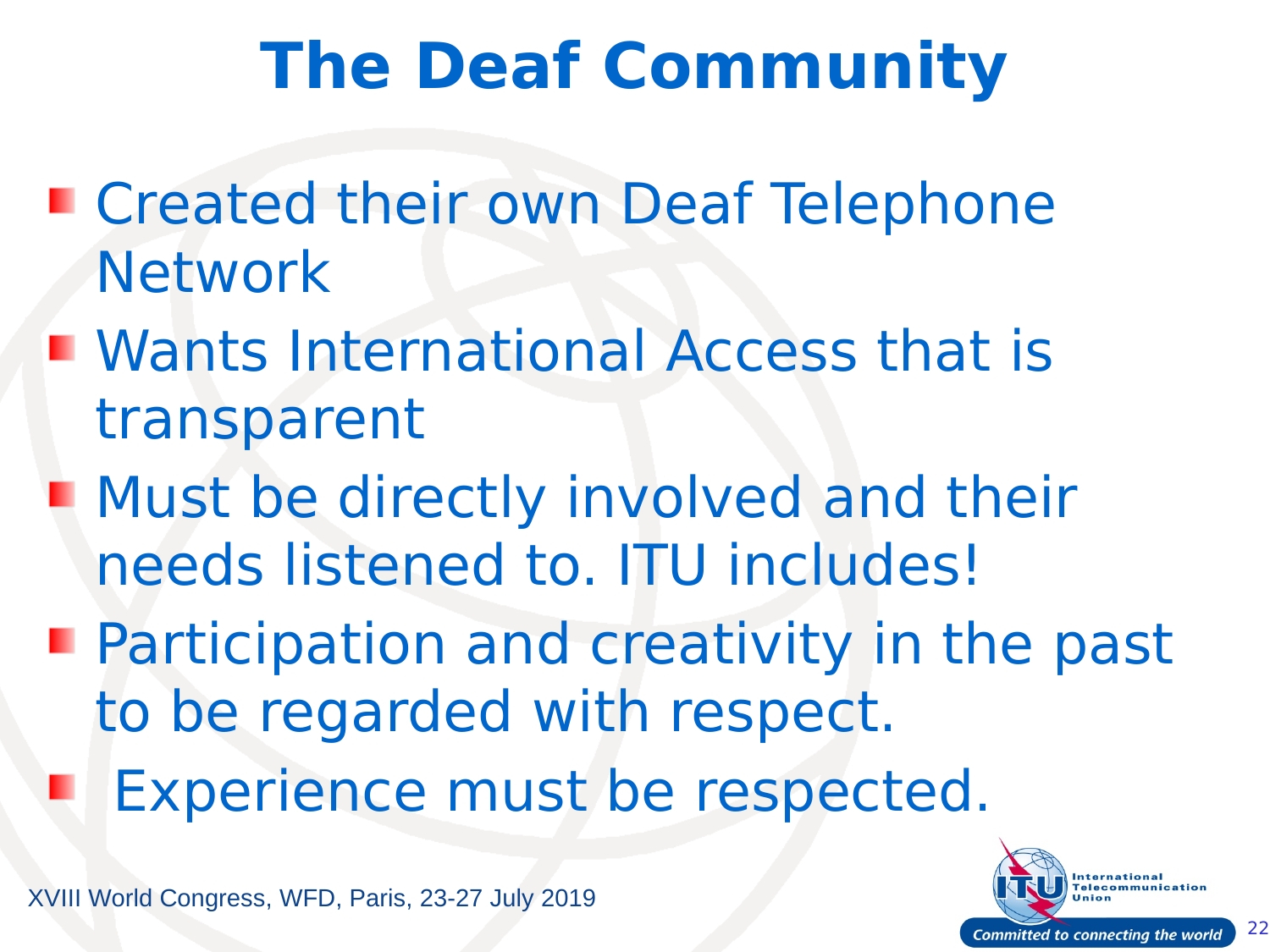

# The Deaf Community
Created their own Deaf Telephone Network
Wants International Access that is transparent
Must be directly involved and their needs listened to. ITU includes!
Participation and creativity in the past to be regarded with respect.
 Experience must be respected.
XVIII World Congress, WFD, Paris, 23-27 July 2019
22